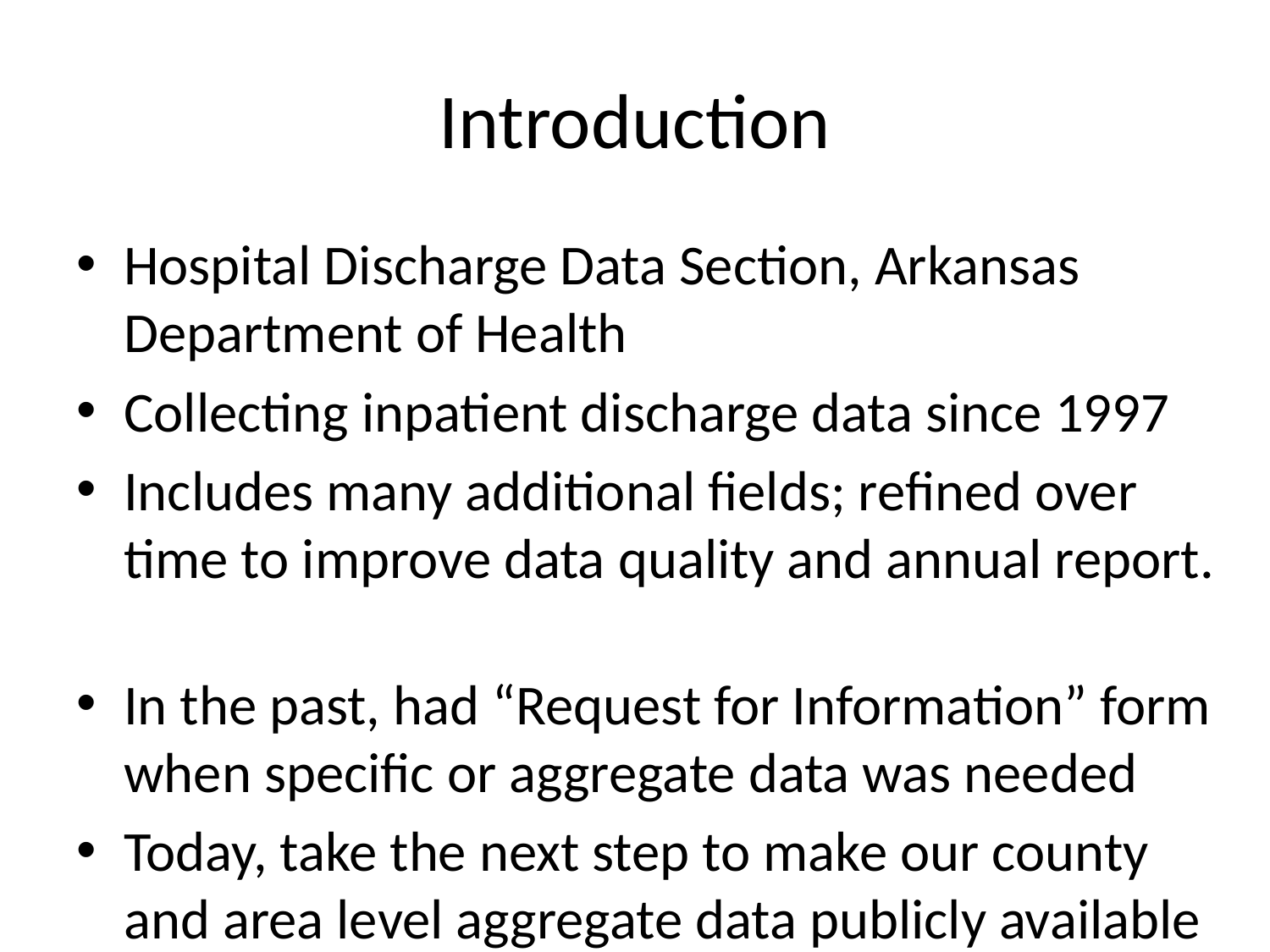

# Introduction
Hospital Discharge Data Section, Arkansas Department of Health
Collecting inpatient discharge data since 1997
Includes many additional fields; refined over time to improve data quality and annual report.
In the past, had “Request for Information” form when specific or aggregate data was needed
Today, take the next step to make our county and area level aggregate data publicly available